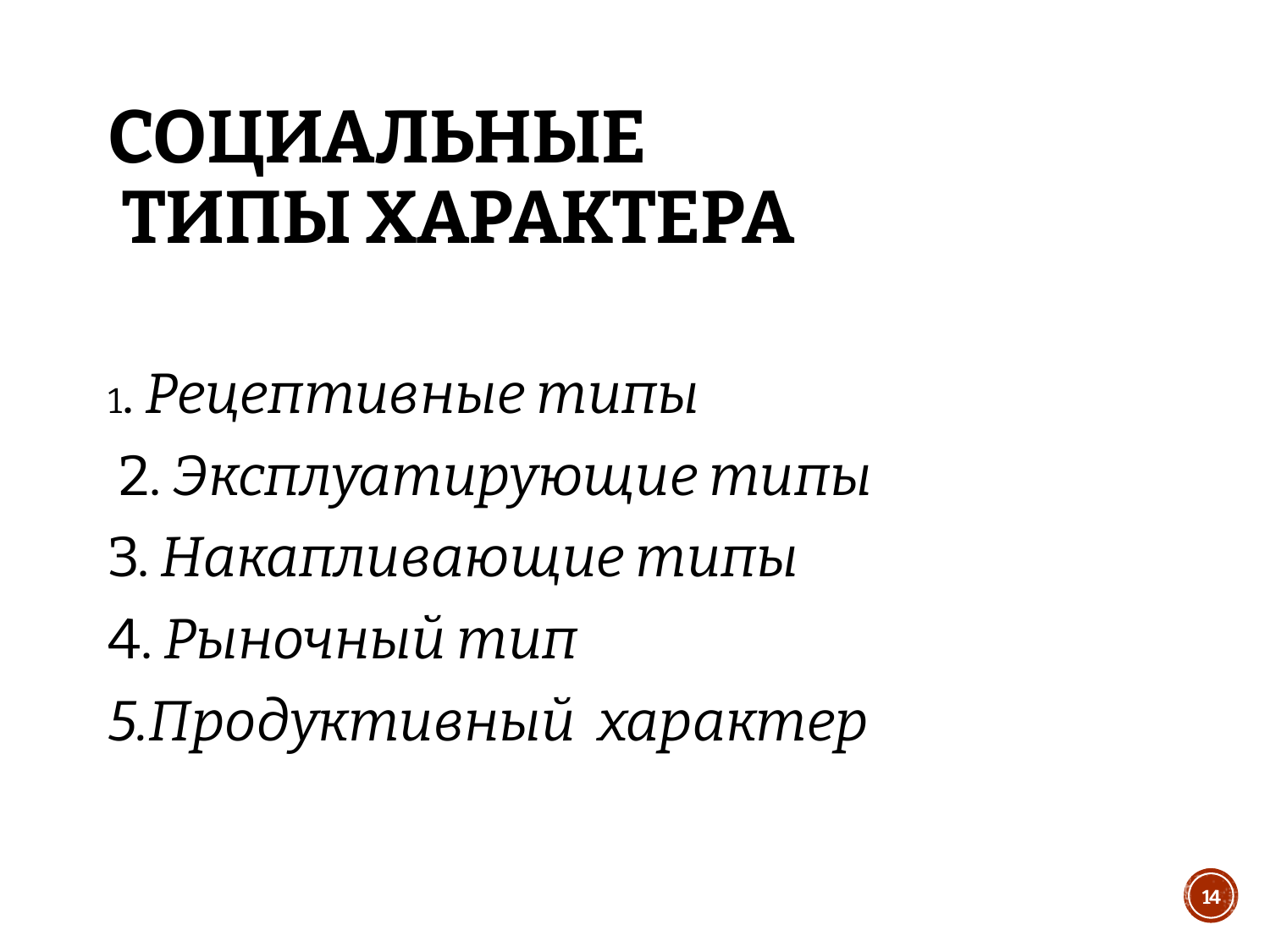

# Социальные типы характера

1. Рецептивные типы
 2. Эксплуатирующие типы
3. Накапливающие типы
4. Рыночный тип
5.Продуктивный  характер
14